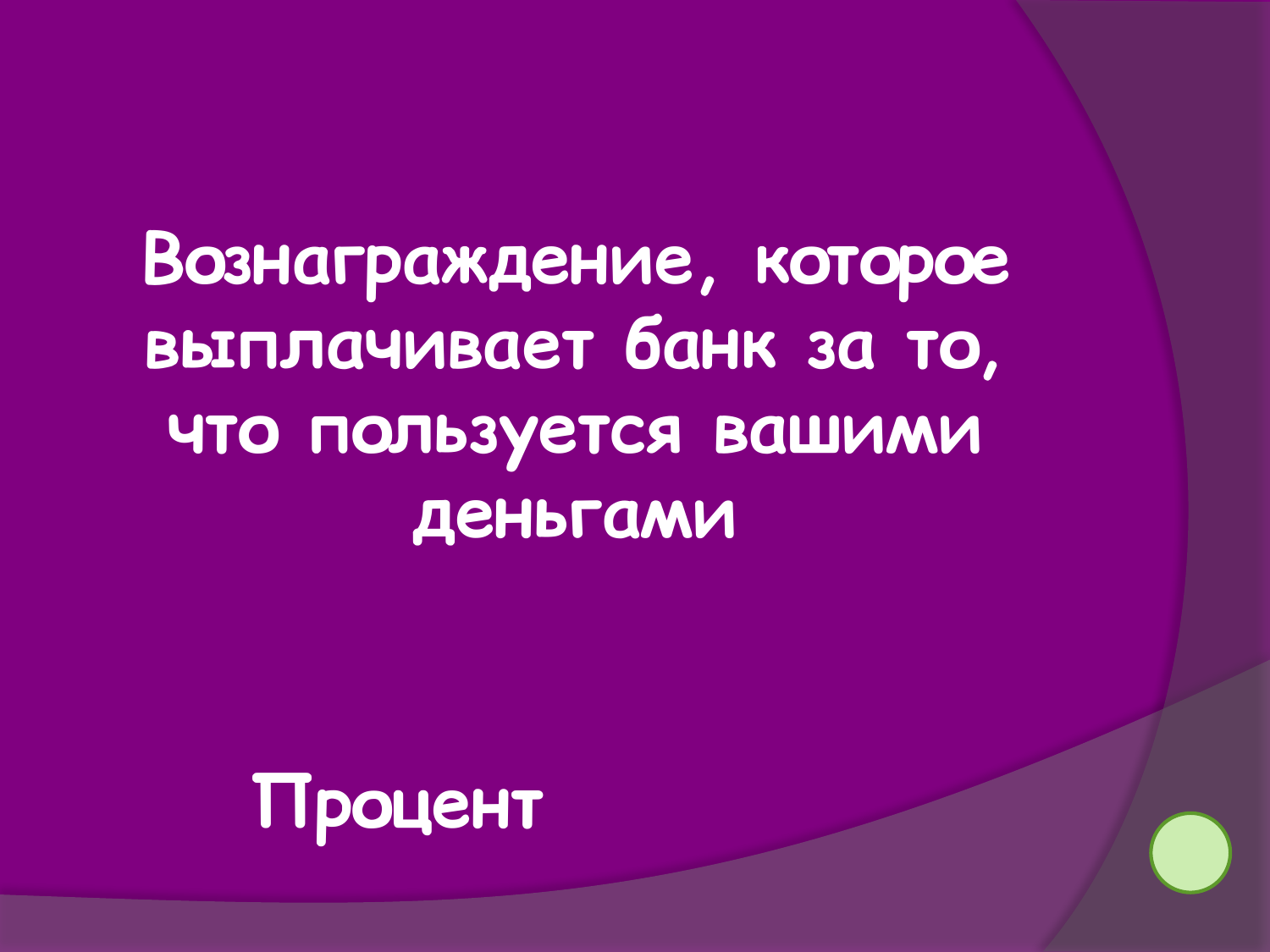

Вознаграждение, которое выплачивает банк за то, что пользуется вашими деньгами
Процент